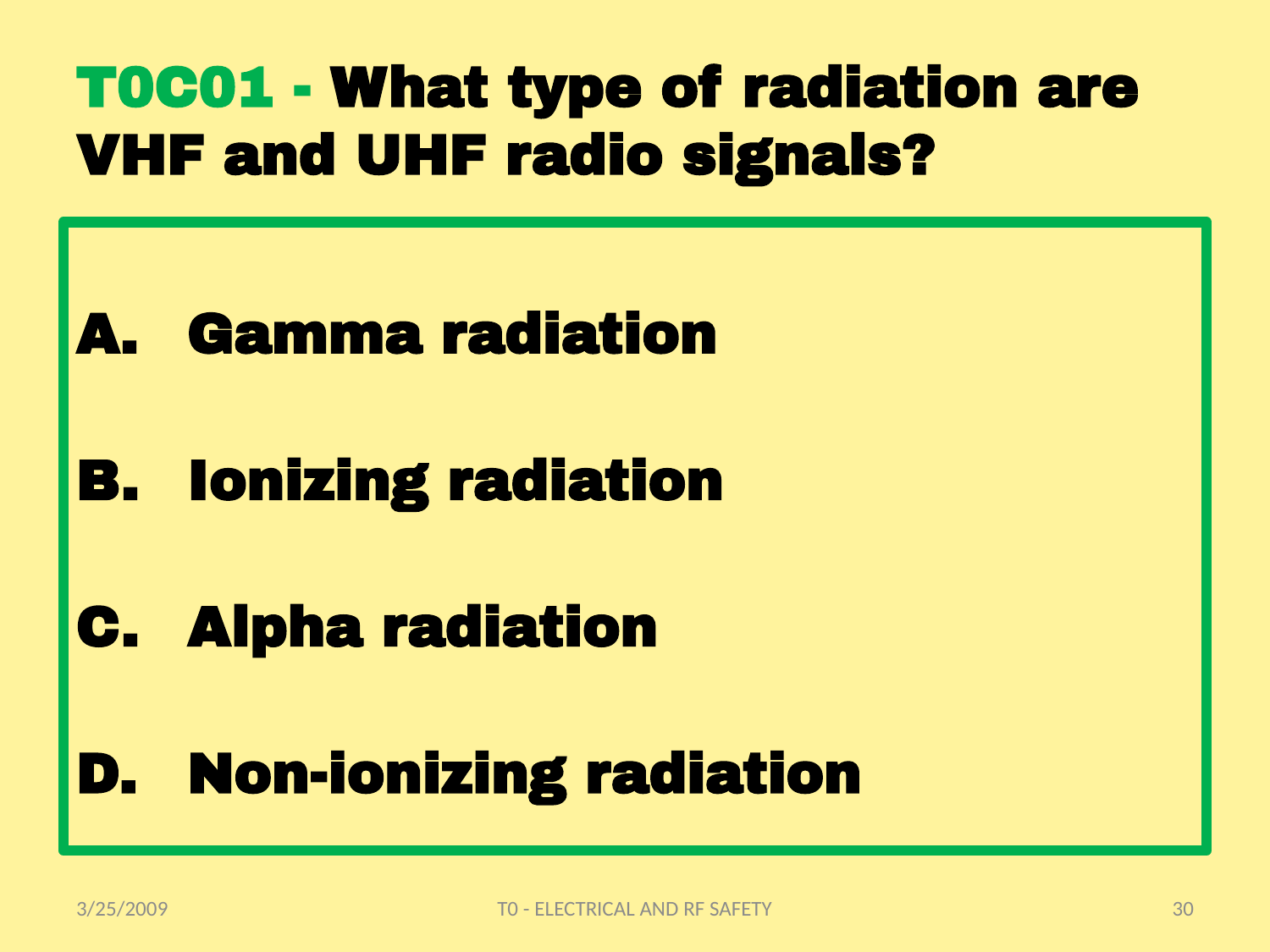

# T0C01 - What type of radiation are VHF and UHF radio signals?
Gamma radiation
Ionizing radiation
Alpha radiation
Non-ionizing radiation
3/25/2009
T0 - ELECTRICAL AND RF SAFETY
30